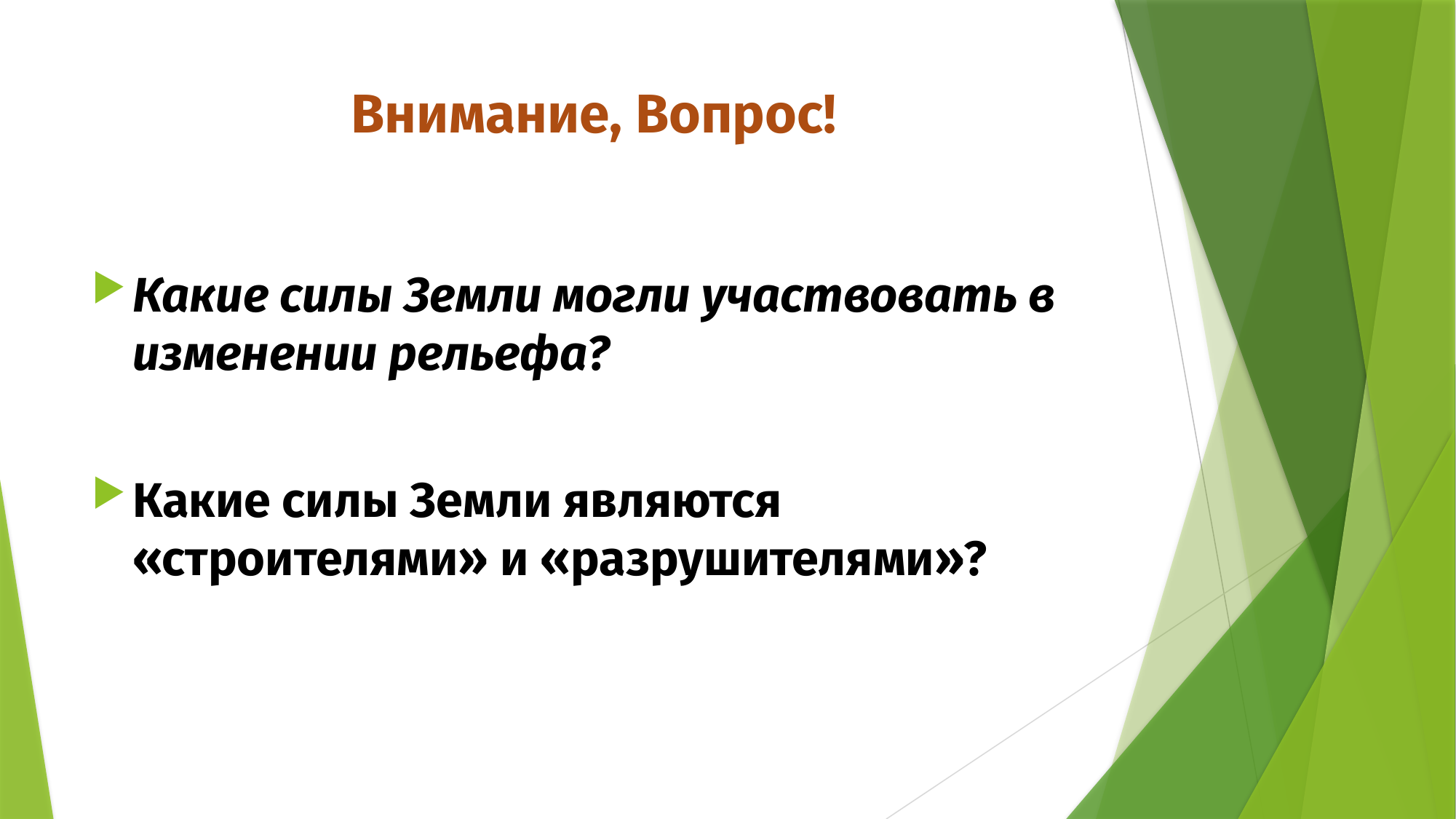

# Внимание, Вопрос!
Какие силы Земли могли участвовать в изменении рельефа?

Какие силы Земли являются «строителями» и «разрушителями»?